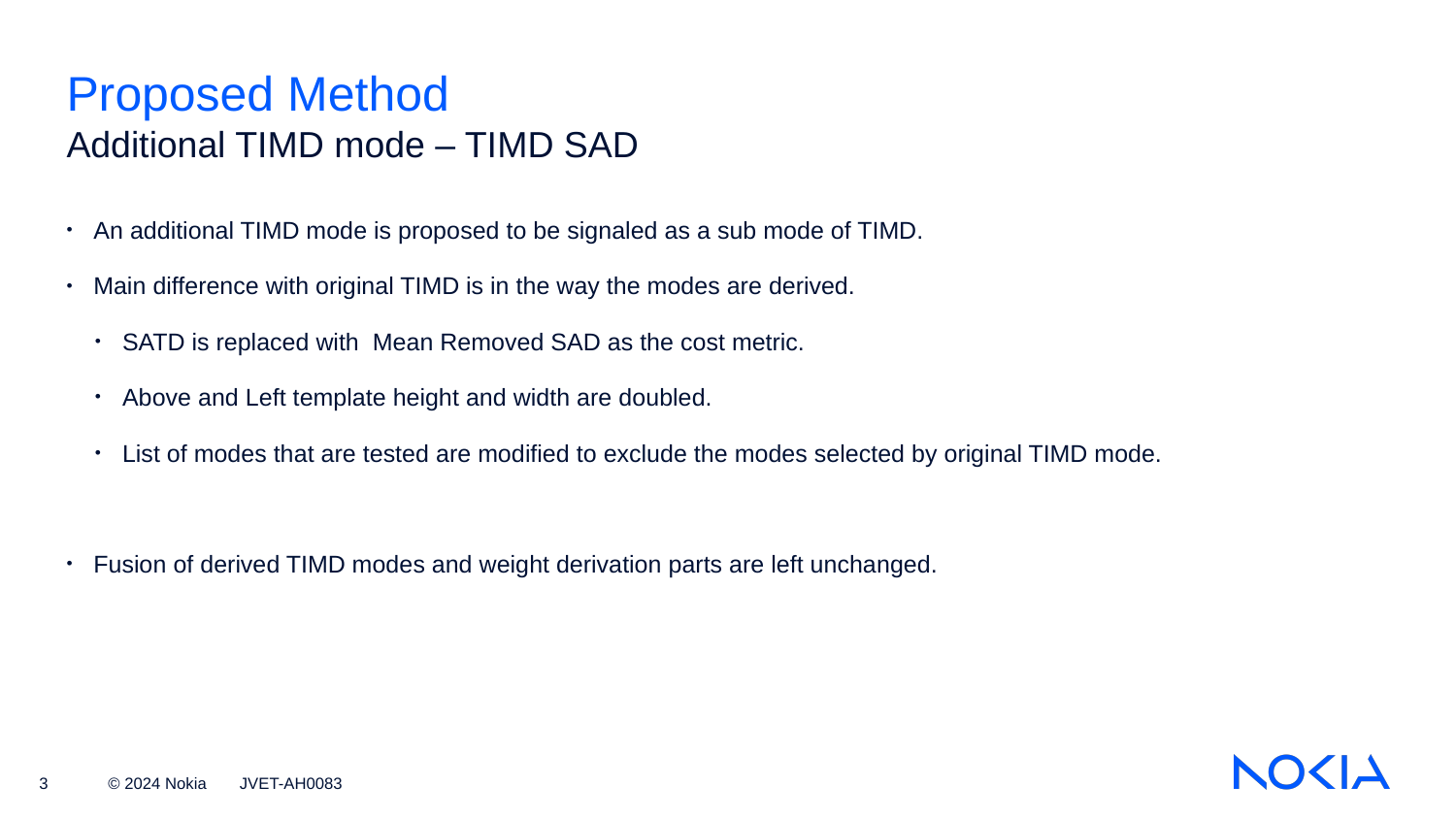

Proposed Method
Additional TIMD mode – TIMD SAD
An additional TIMD mode is proposed to be signaled as a sub mode of TIMD.
Main difference with original TIMD is in the way the modes are derived.
SATD is replaced with  Mean Removed SAD as the cost metric.
Above and Left template height and width are doubled.
List of modes that are tested are modified to exclude the modes selected by original TIMD mode.

Fusion of derived TIMD modes and weight derivation parts are left unchanged.

JVET-AH0083